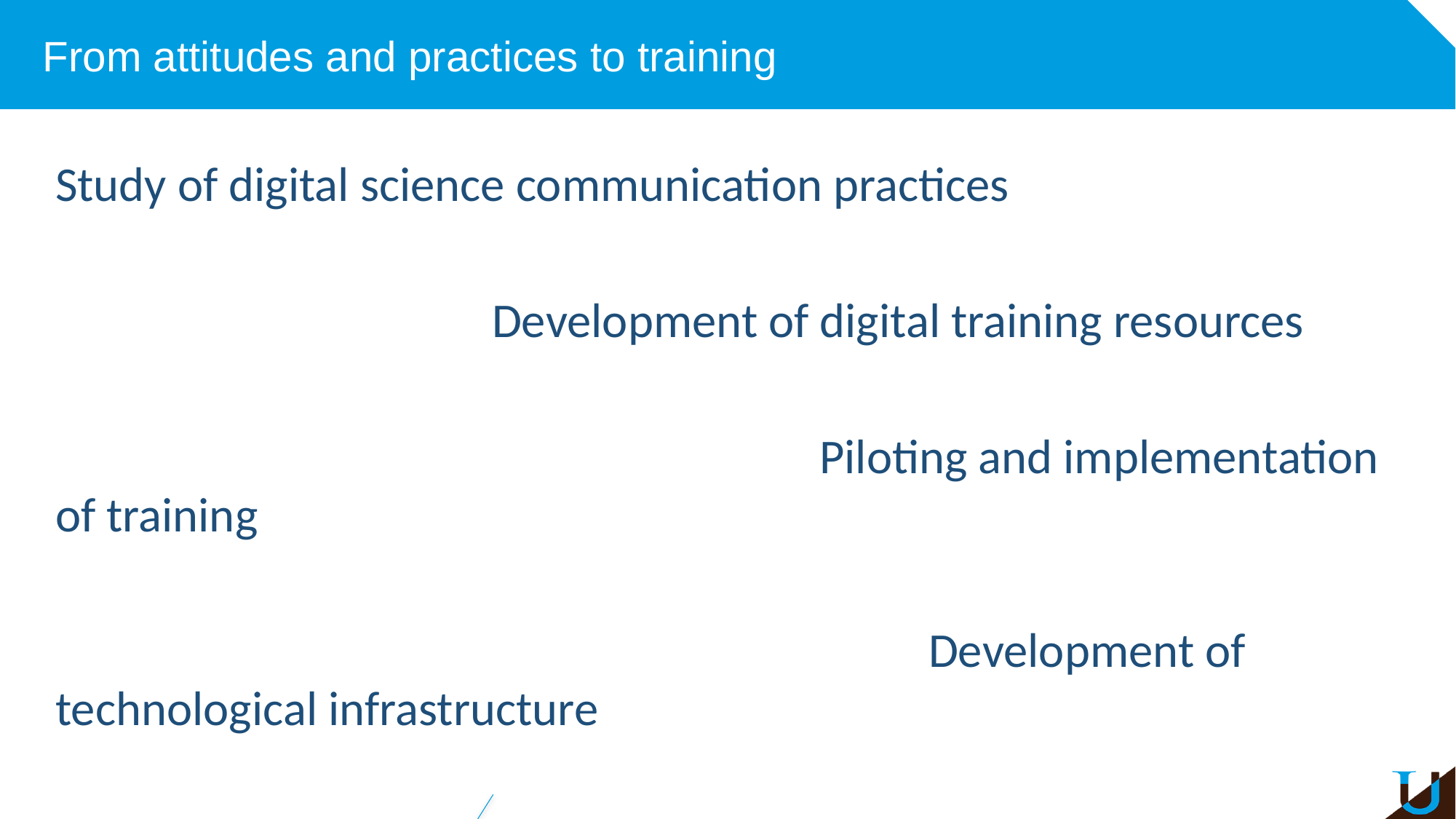

# From attitudes and practices to training
Study of digital science communication practices

				Development of digital training resources

							Piloting and implementation of training

								Development of technological infrastructure